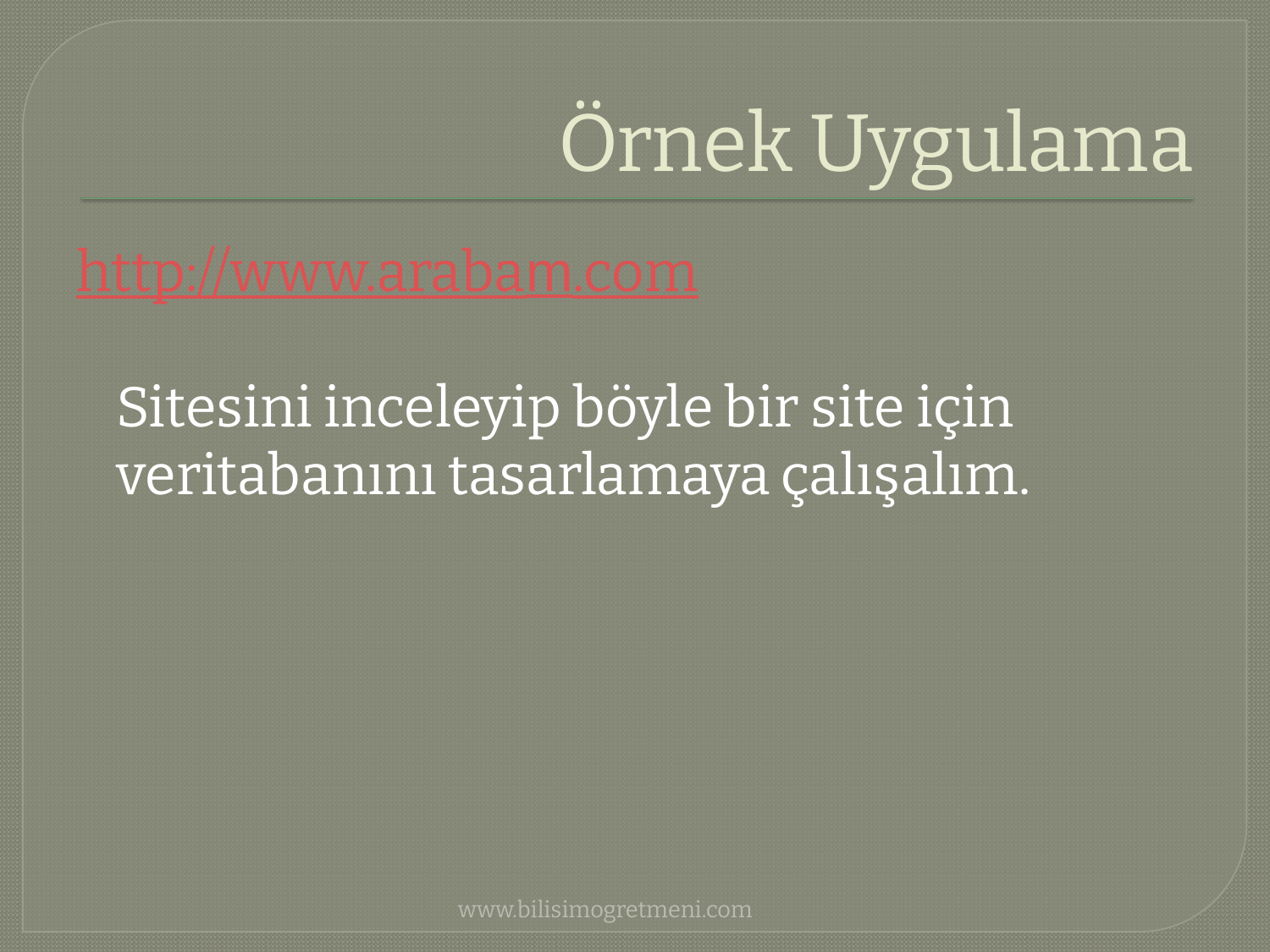

# Örnek Uygulama
http://www.arabam.com

	Sitesini inceleyip böyle bir site için veritabanını tasarlamaya çalışalım.
www.bilisimogretmeni.com